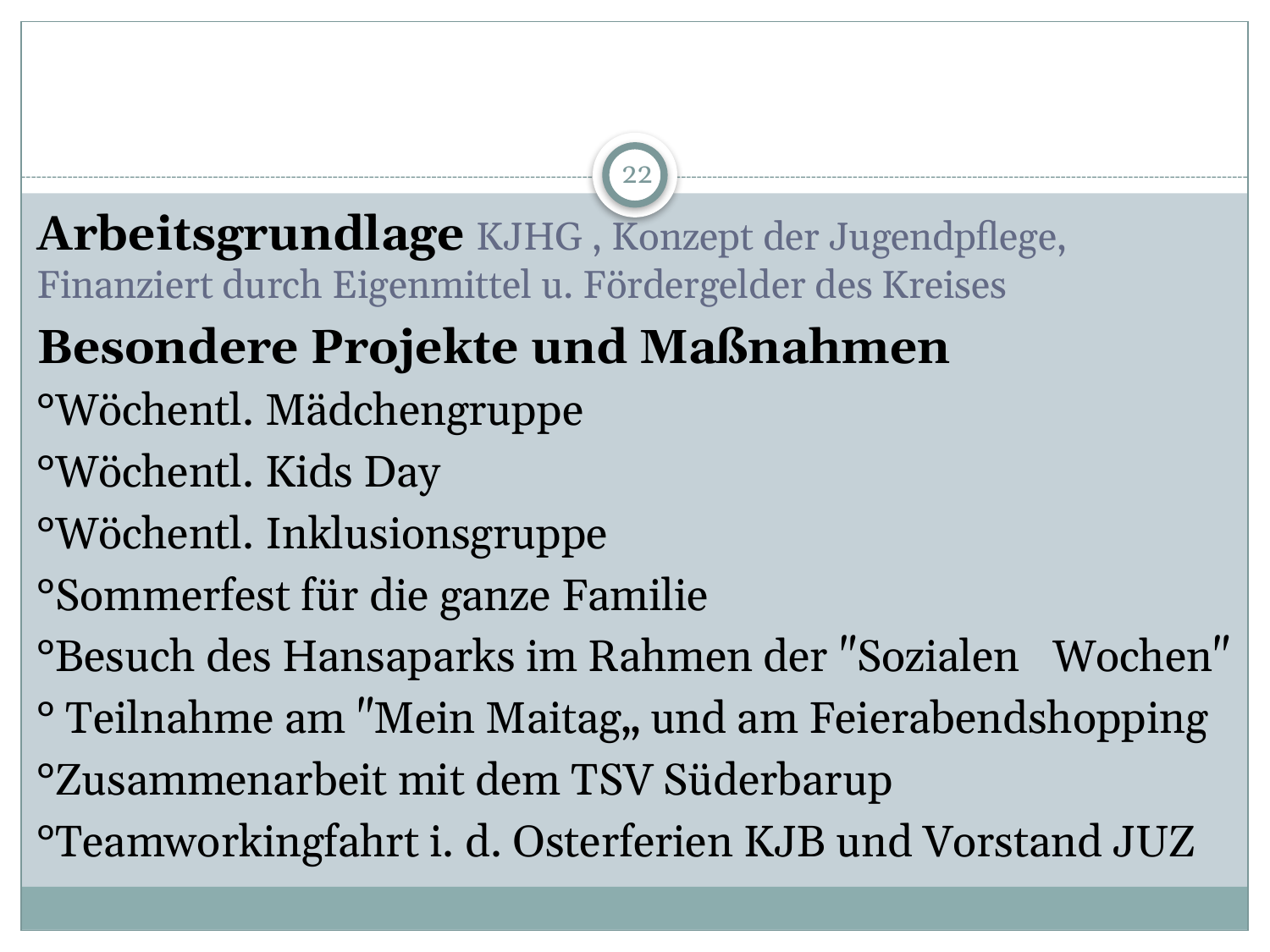

22
Arbeitsgrundlage KJHG , Konzept der Jugendpflege, Finanziert durch Eigenmittel u. Fördergelder des Kreises
Besondere Projekte und Maßnahmen
°Wöchentl. Mädchengruppe
°Wöchentl. Kids Day
°Wöchentl. Inklusionsgruppe
°Sommerfest für die ganze Familie
°Besuch des Hansaparks im Rahmen der "Sozialen 	Wochen"
° Teilnahme am "Mein Maitag„ und am Feierabendshopping
°Zusammenarbeit mit dem TSV Süderbarup
°Teamworkingfahrt i. d. Osterferien KJB und Vorstand JUZ